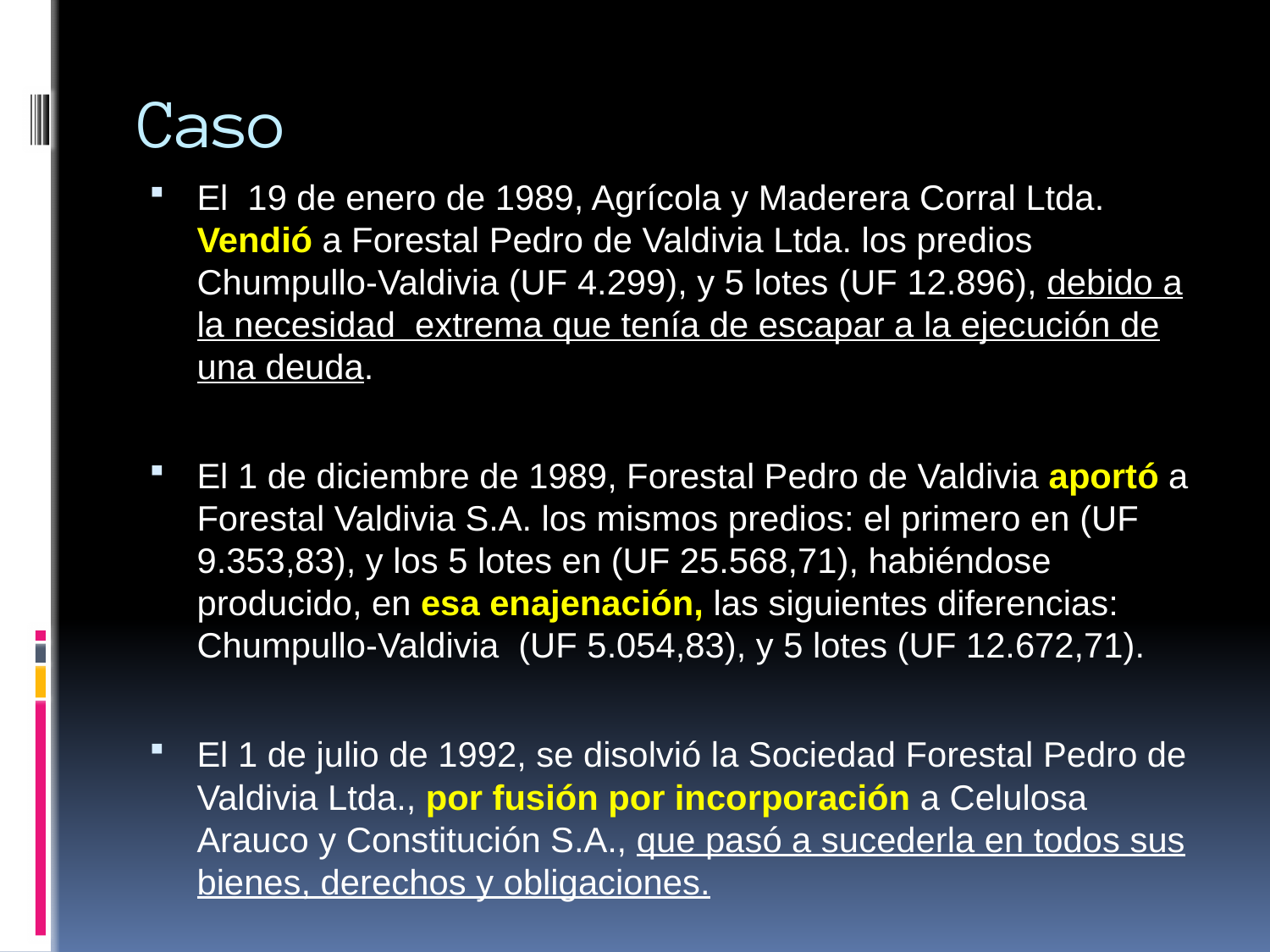

# Caso
El  19 de enero de 1989, Agrícola y Maderera Corral Ltda. Vendió a Forestal Pedro de Valdivia Ltda. los predios Chumpullo-Valdivia (UF 4.299), y 5 lotes (UF 12.896), debido a la necesidad  extrema que tenía de escapar a la ejecución de una deuda.

El 1 de diciembre de 1989, Forestal Pedro de Valdivia aportó a Forestal Valdivia S.A. los mismos predios: el primero en (UF 9.353,83), y los 5 lotes en (UF 25.568,71), habiéndose producido, en esa enajenación, las siguientes diferencias: Chumpullo-Valdivia  (UF 5.054,83), y 5 lotes (UF 12.672,71).

El 1 de julio de 1992, se disolvió la Sociedad Forestal Pedro de Valdivia Ltda., por fusión por incorporación a Celulosa Arauco y Constitución S.A., que pasó a sucederla en todos sus bienes, derechos y obligaciones.